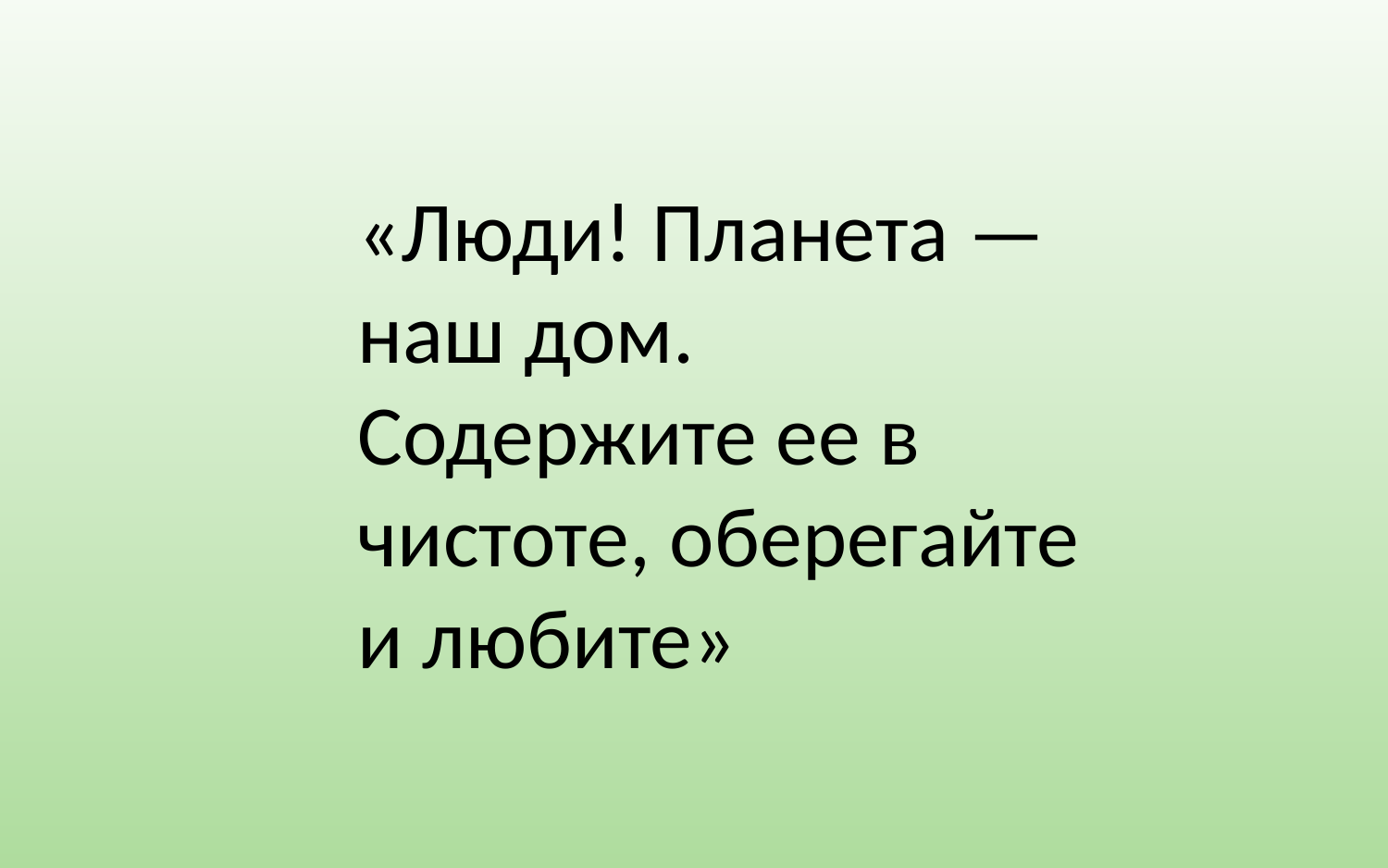

«Люди! Планета — наш дом. Содержите ее в чистоте, оберегайте и любите»